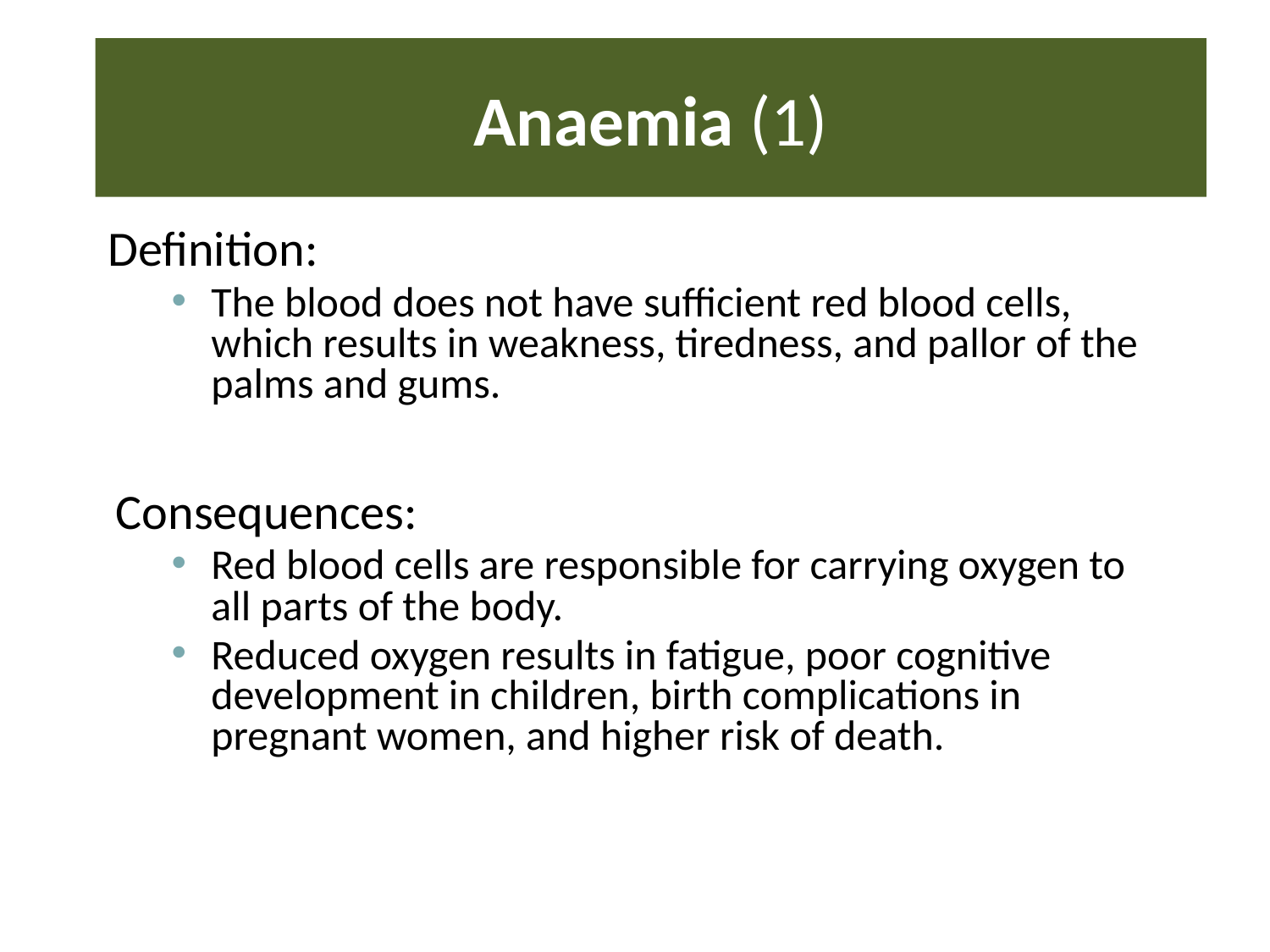

Anaemia (1)
Definition:
The blood does not have sufficient red blood cells, which results in weakness, tiredness, and pallor of the palms and gums.

Consequences:
Red blood cells are responsible for carrying oxygen to all parts of the body.
Reduced oxygen results in fatigue, poor cognitive development in children, birth complications in pregnant women, and higher risk of death.